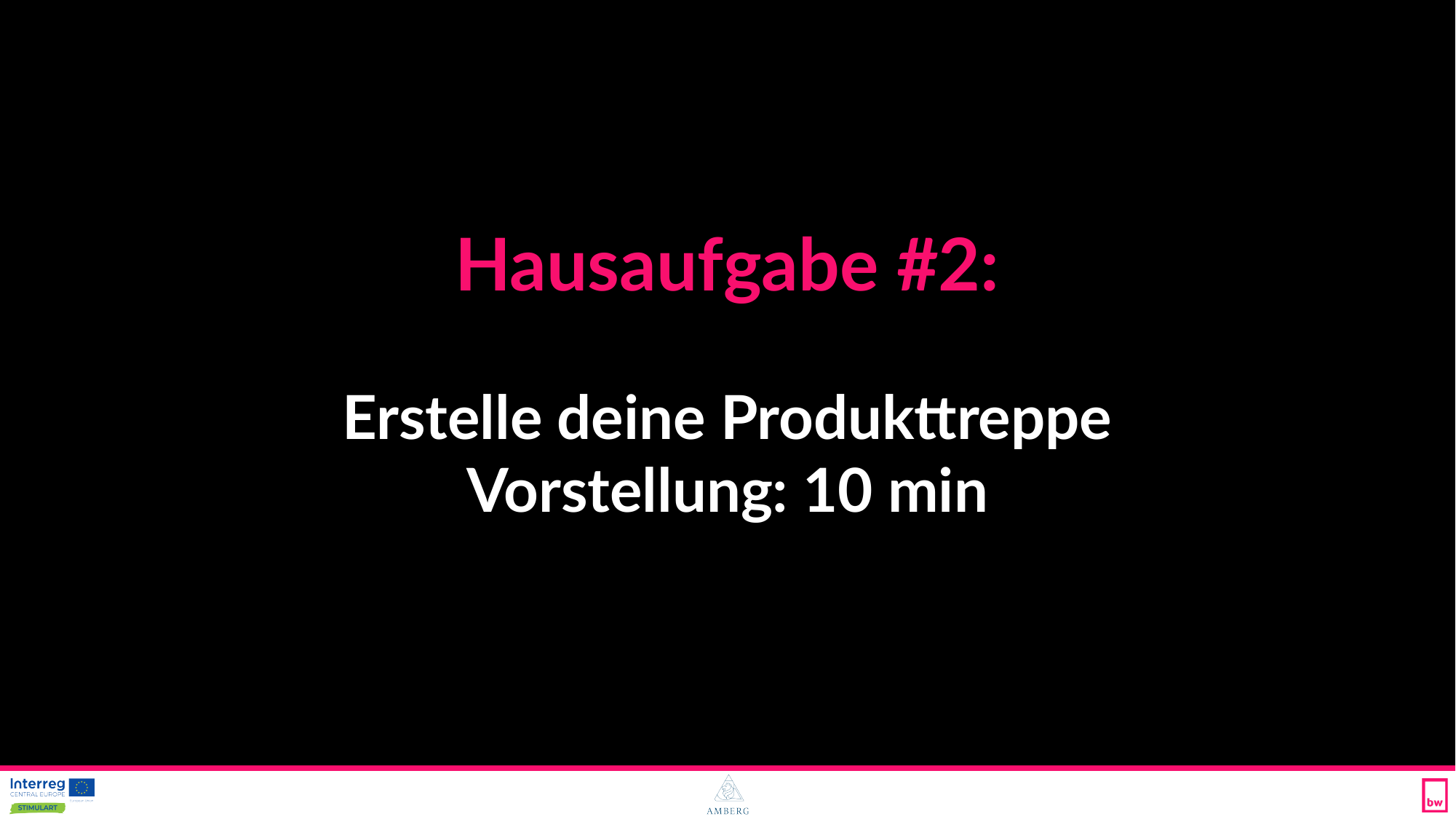

Hausaufgabe #2:

Erstelle deine Produkttreppe
Vorstellung: 10 min